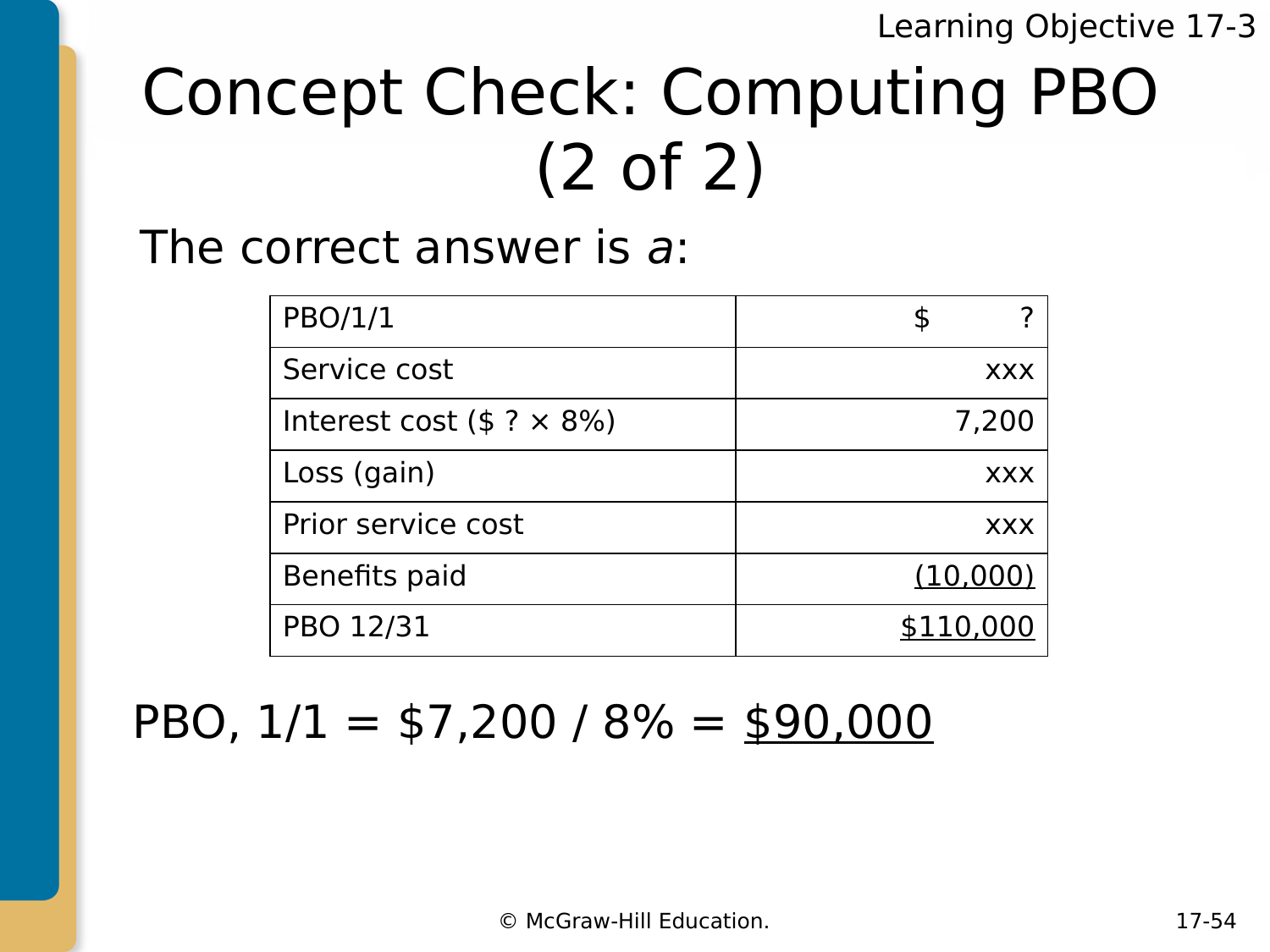

Learning Objective 17-3
# Concept Check: Computing PBO (2 of 2)
The correct answer is a:
| PBO/1/1 | $ ? |
| --- | --- |
| Service cost | xxx |
| Interest cost ($ ? × 8%) | 7,200 |
| Loss (gain) | xxx |
| Prior service cost | xxx |
| Benefits paid | (10,000) |
| PBO 12/31 | $110,000 |
PBO, 1/1 = $7,200 / 8% = $90,000